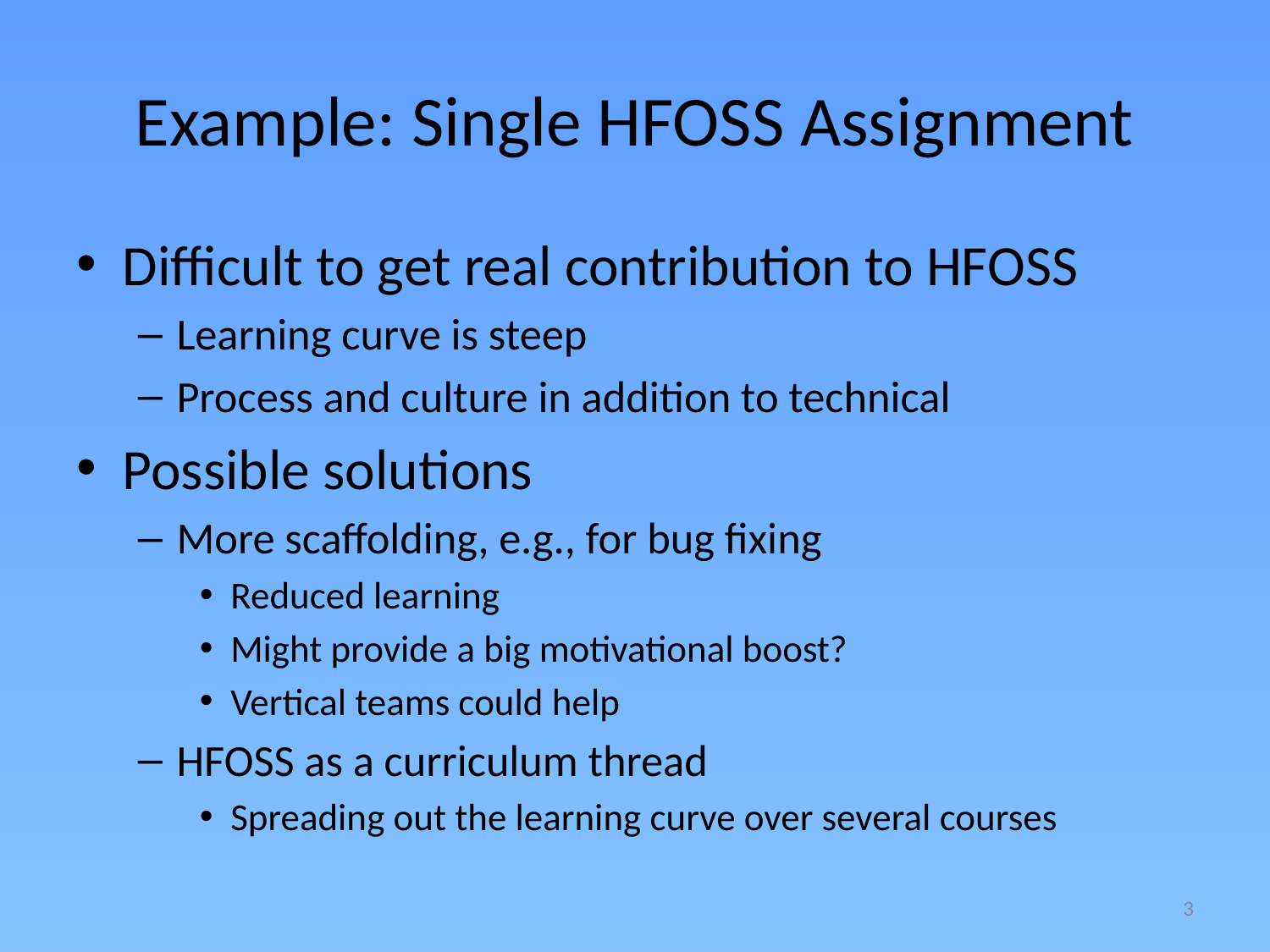

# Example: Single HFOSS Assignment
Difficult to get real contribution to HFOSS
Learning curve is steep
Process and culture in addition to technical
Possible solutions
More scaffolding, e.g., for bug fixing
Reduced learning
Might provide a big motivational boost?
Vertical teams could help
HFOSS as a curriculum thread
Spreading out the learning curve over several courses

3